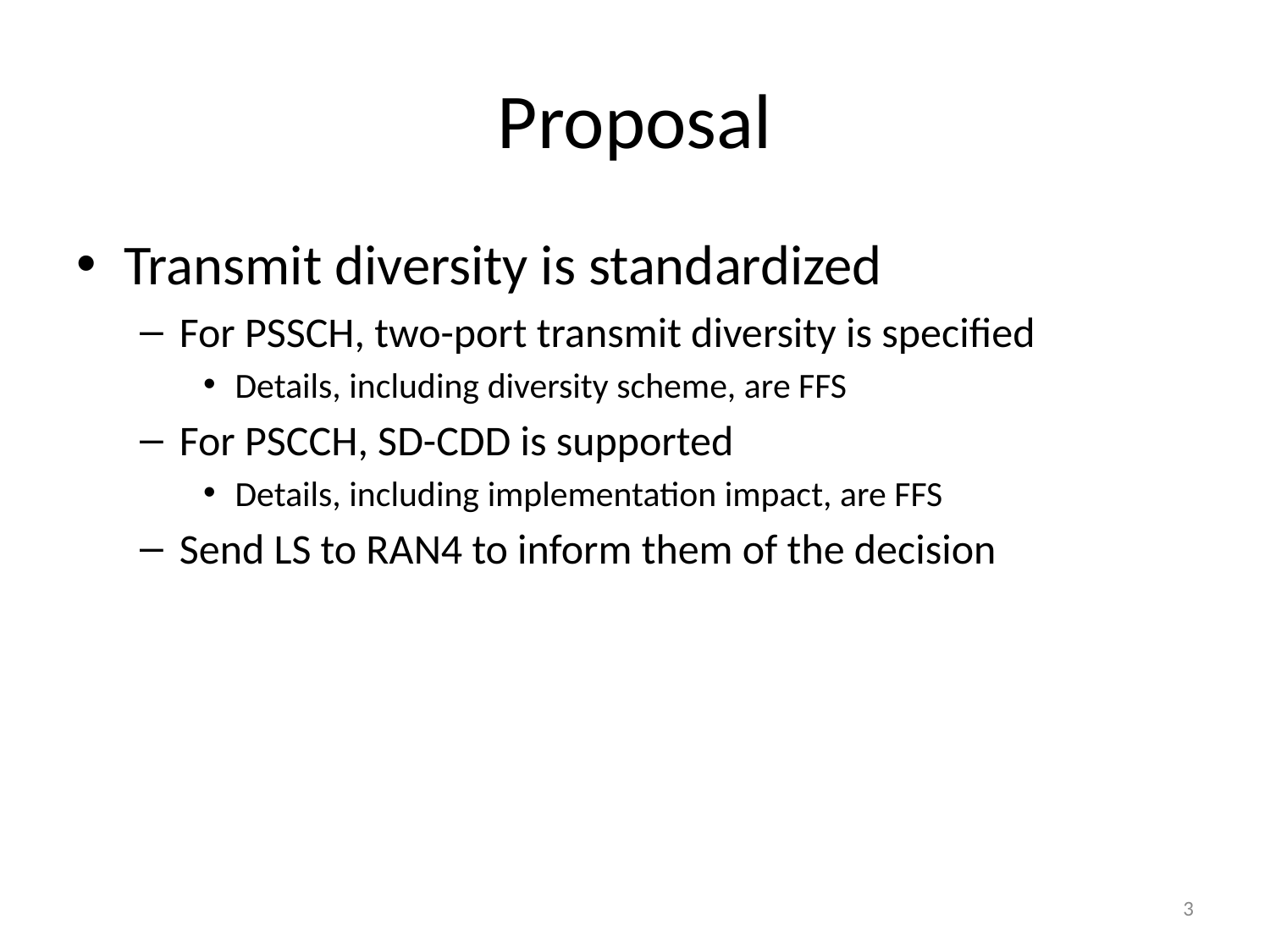

# Proposal
Transmit diversity is standardized
For PSSCH, two-port transmit diversity is specified
Details, including diversity scheme, are FFS
For PSCCH, SD-CDD is supported
Details, including implementation impact, are FFS
Send LS to RAN4 to inform them of the decision
3